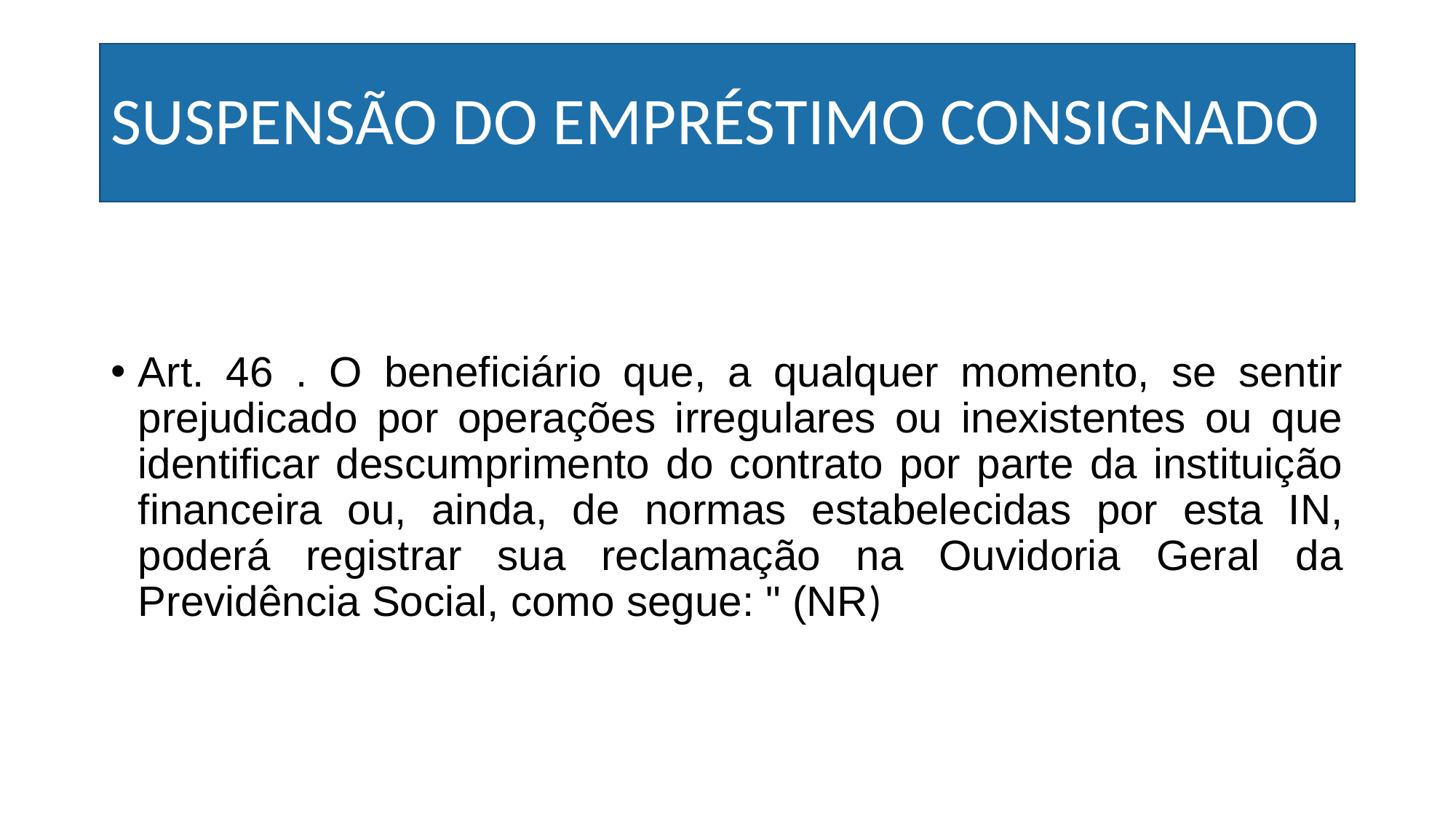

# SUSPENSÃO DO EMPRÉSTIMO CONSIGNADO

Art. 46 . O beneficiário que, a qualquer momento, se sentir prejudicado por operações irregulares ou inexistentes ou que identificar descumprimento do contrato por parte da instituição financeira ou, ainda, de normas estabelecidas por esta IN, poderá registrar sua reclamação na Ouvidoria Geral da Previdência Social, como segue: " (NR)